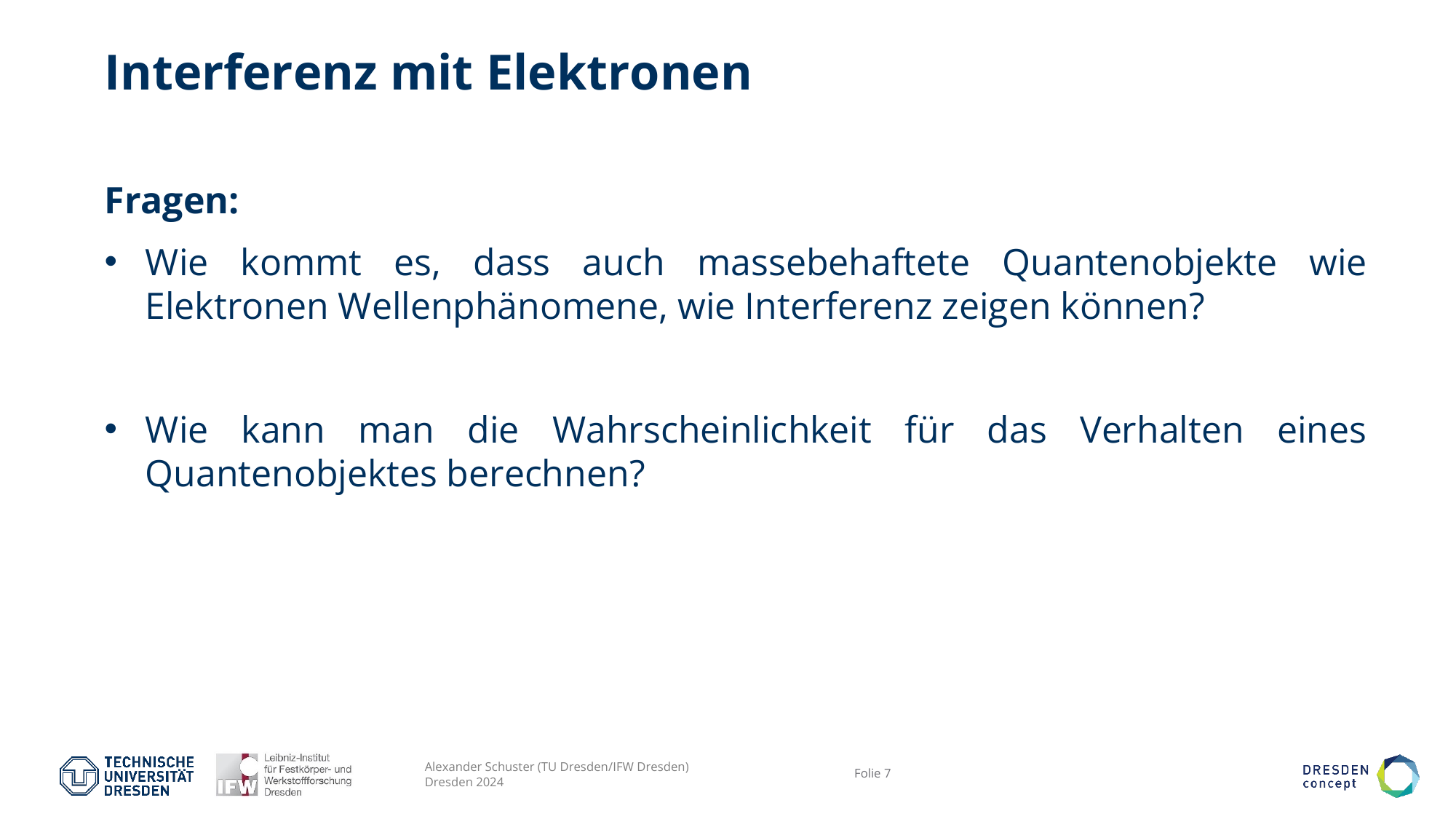

# Interferenz mit Elektronen
Fragen:
Wie kommt es, dass auch massebehaftete Quantenobjekte wie Elektronen Wellenphänomene, wie Interferenz zeigen können?

Wie kann man die Wahrscheinlichkeit für das Verhalten eines Quantenobjektes berechnen?